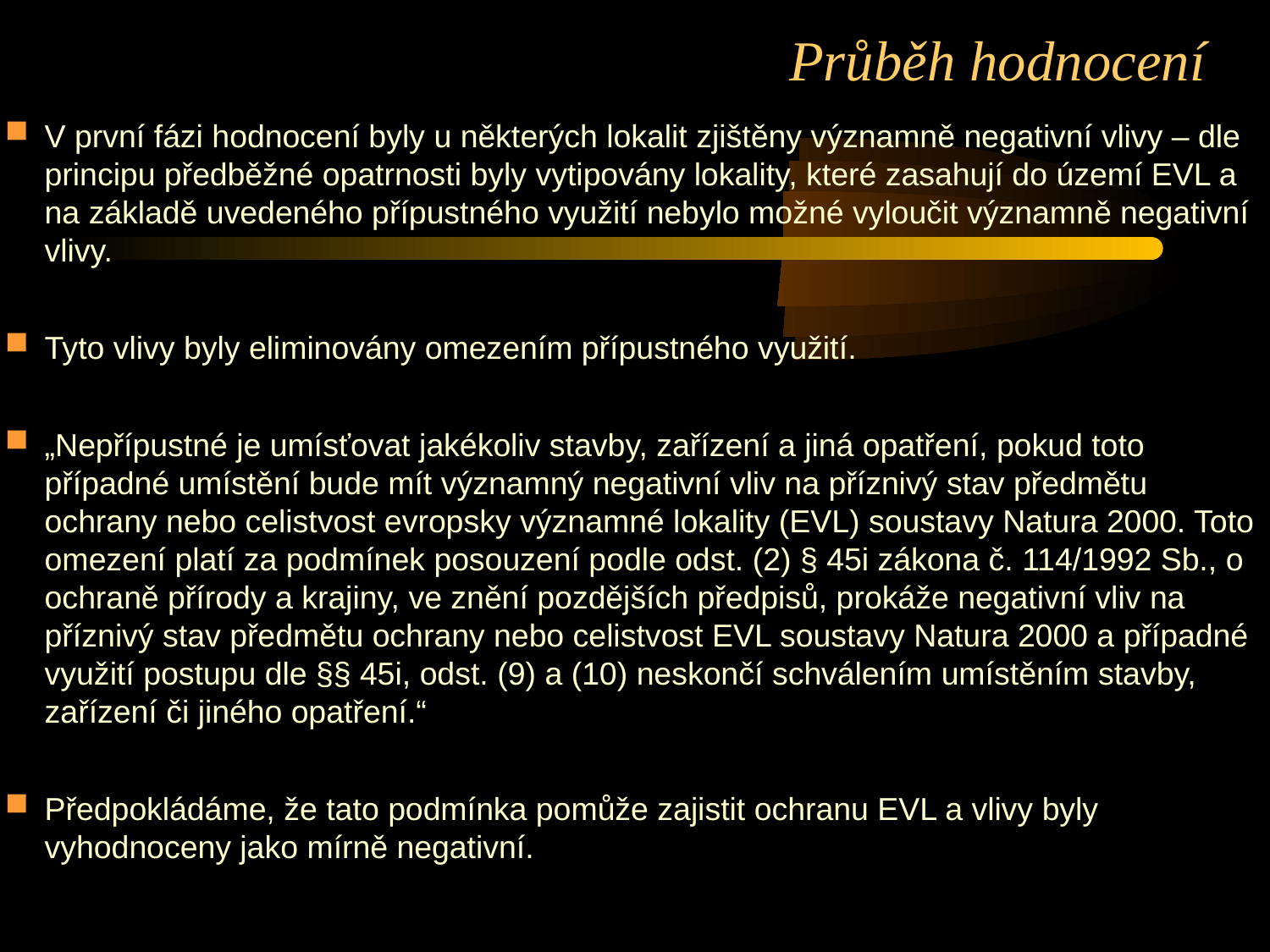

Průběh hodnocení
V první fázi hodnocení byly u některých lokalit zjištěny významně negativní vlivy – dle principu předběžné opatrnosti byly vytipovány lokality, které zasahují do území EVL a na základě uvedeného přípustného využití nebylo možné vyloučit významně negativní vlivy.

Tyto vlivy byly eliminovány omezením přípustného využití.

„Nepřípustné je umísťovat jakékoliv stavby, zařízení a jiná opatření, pokud toto případné umístění bude mít významný negativní vliv na příznivý stav předmětu ochrany nebo celistvost evropsky významné lokality (EVL) soustavy Natura 2000. Toto omezení platí za podmínek posouzení podle odst. (2) § 45i zákona č. 114/1992 Sb., o ochraně přírody a krajiny, ve znění pozdějších předpisů, prokáže negativní vliv na příznivý stav předmětu ochrany nebo celistvost EVL soustavy Natura 2000 a případné využití postupu dle §§ 45i, odst. (9) a (10) neskončí schválením umístěním stavby, zařízení či jiného opatření.“

Předpokládáme, že tato podmínka pomůže zajistit ochranu EVL a vlivy byly vyhodnoceny jako mírně negativní.